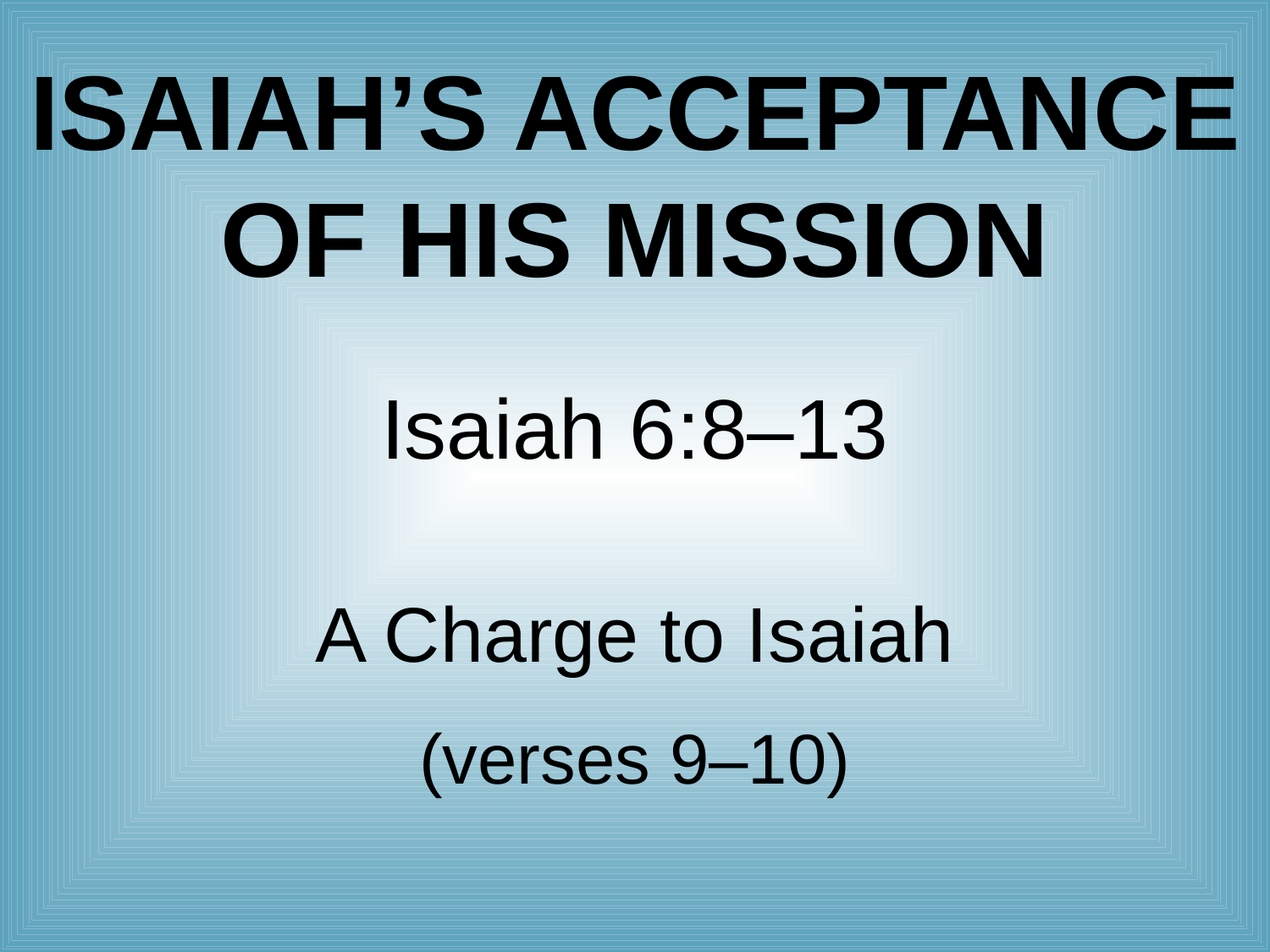

# Isaiah’s Acceptance of His Mission
Isaiah 6:8–13

A Charge to Isaiah
(verses 9–10)